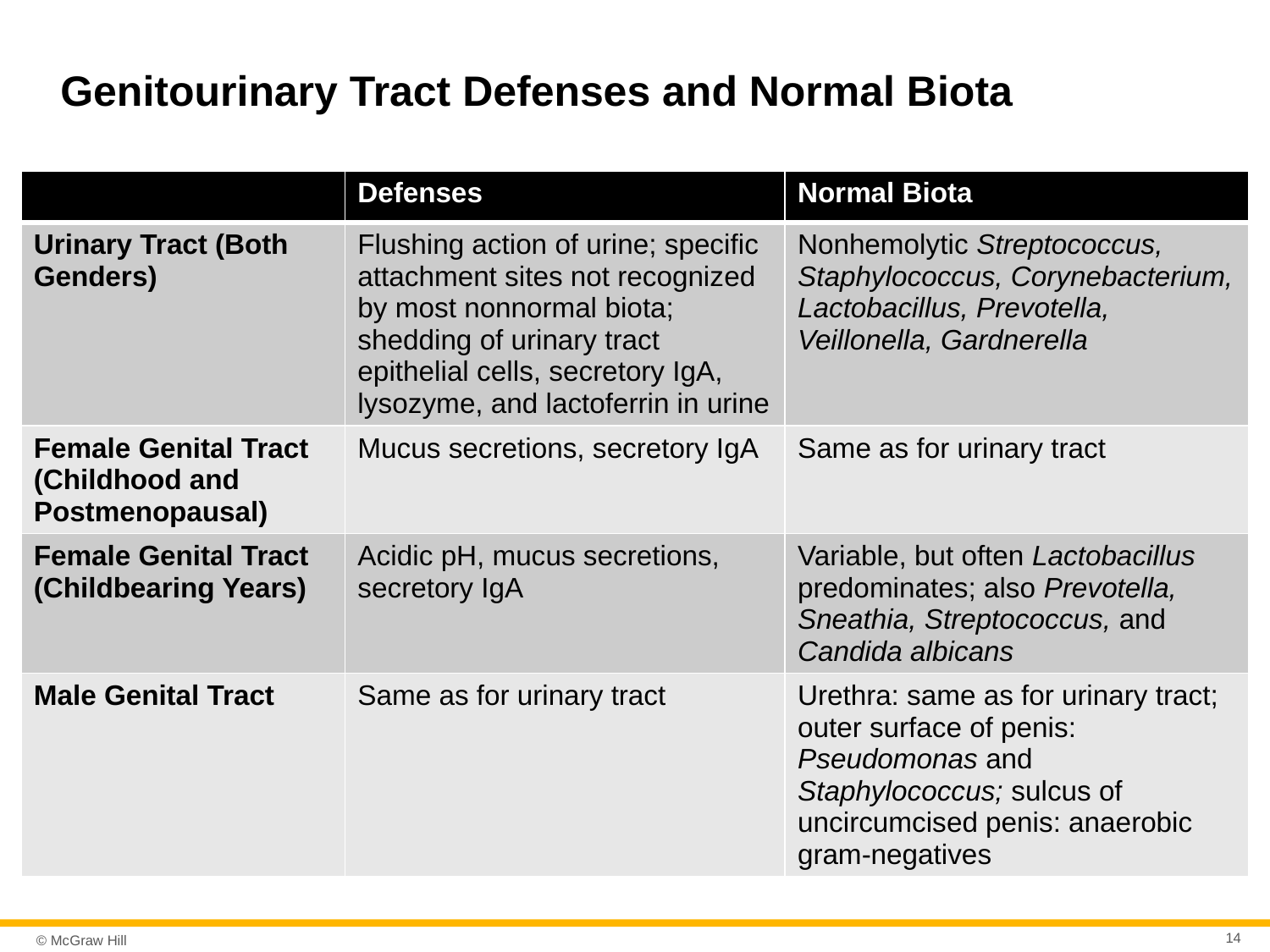

# Genitourinary Tract Defenses and Normal Biota
|  | Defenses | Normal Biota |
| --- | --- | --- |
| Urinary Tract (Both Genders) | Flushing action of urine; specific attachment sites not recognized by most nonnormal biota; shedding of urinary tract epithelial cells, secretory IgA, lysozyme, and lactoferrin in urine | Nonhemolytic Streptococcus, Staphylococcus, Corynebacterium, Lactobacillus, Prevotella, Veillonella, Gardnerella |
| Female Genital Tract (Childhood and Postmenopausal) | Mucus secretions, secretory IgA | Same as for urinary tract |
| Female Genital Tract (Childbearing Years) | Acidic pH, mucus secretions, secretory IgA | Variable, but often Lactobacillus predominates; also Prevotella, Sneathia, Streptococcus, and Candida albicans |
| Male Genital Tract | Same as for urinary tract | Urethra: same as for urinary tract; outer surface of penis: Pseudomonas and Staphylococcus; sulcus of uncircumcised penis: anaerobic gram-negatives |